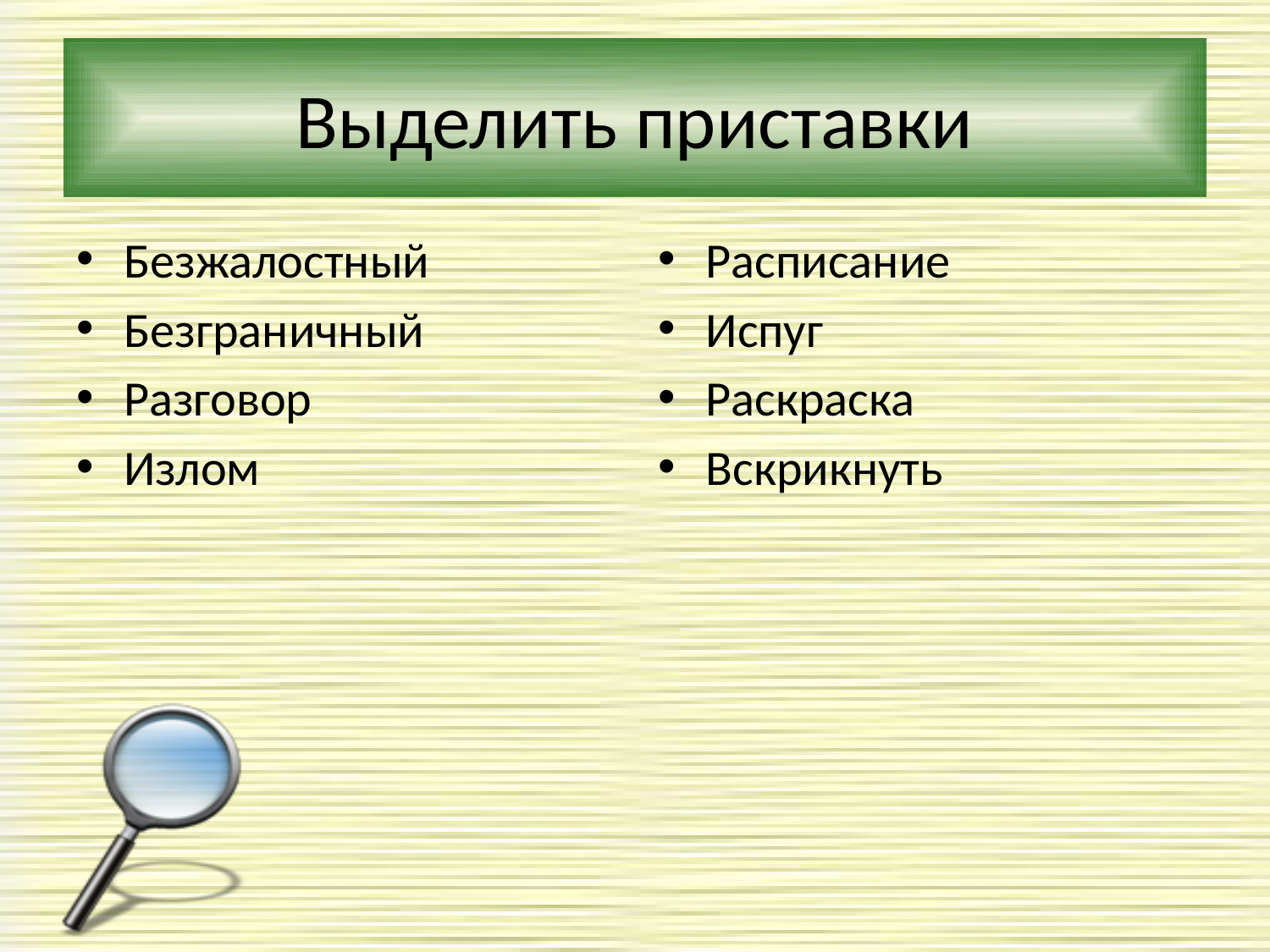

# Выделить приставки
Безжалостный
Безграничный
Разговор
Излом
Расписание
Испуг
Раскраска
Вскрикнуть